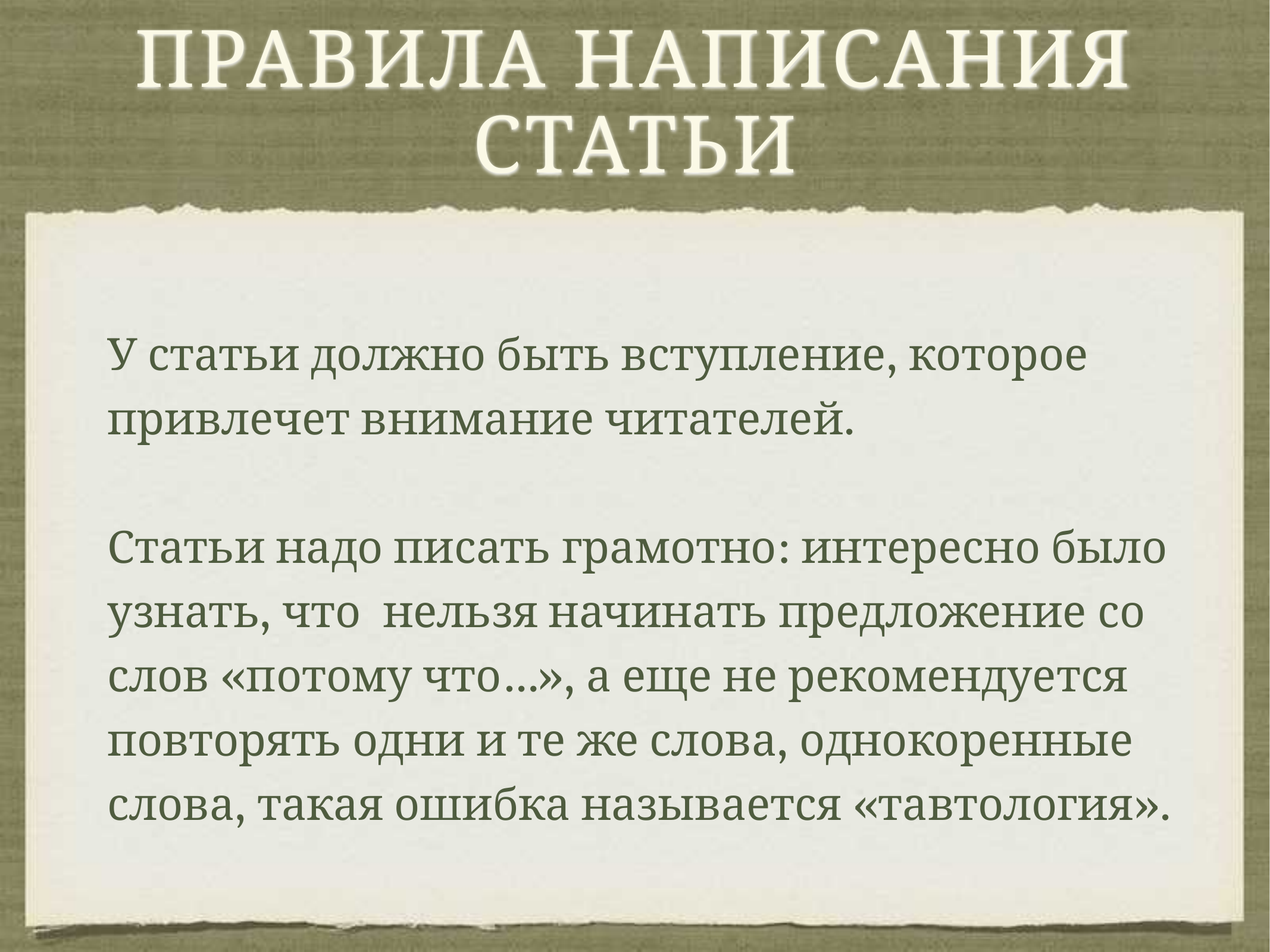

# Правила написания статьи
У статьи должно быть вступление, которое привлечет внимание читателей.
Статьи надо писать грамотно: интересно было узнать, что  нельзя начинать предложение со слов «потому что…», а еще не рекомендуется повторять одни и те же слова, однокоренные слова, такая ошибка называется «тавтология».